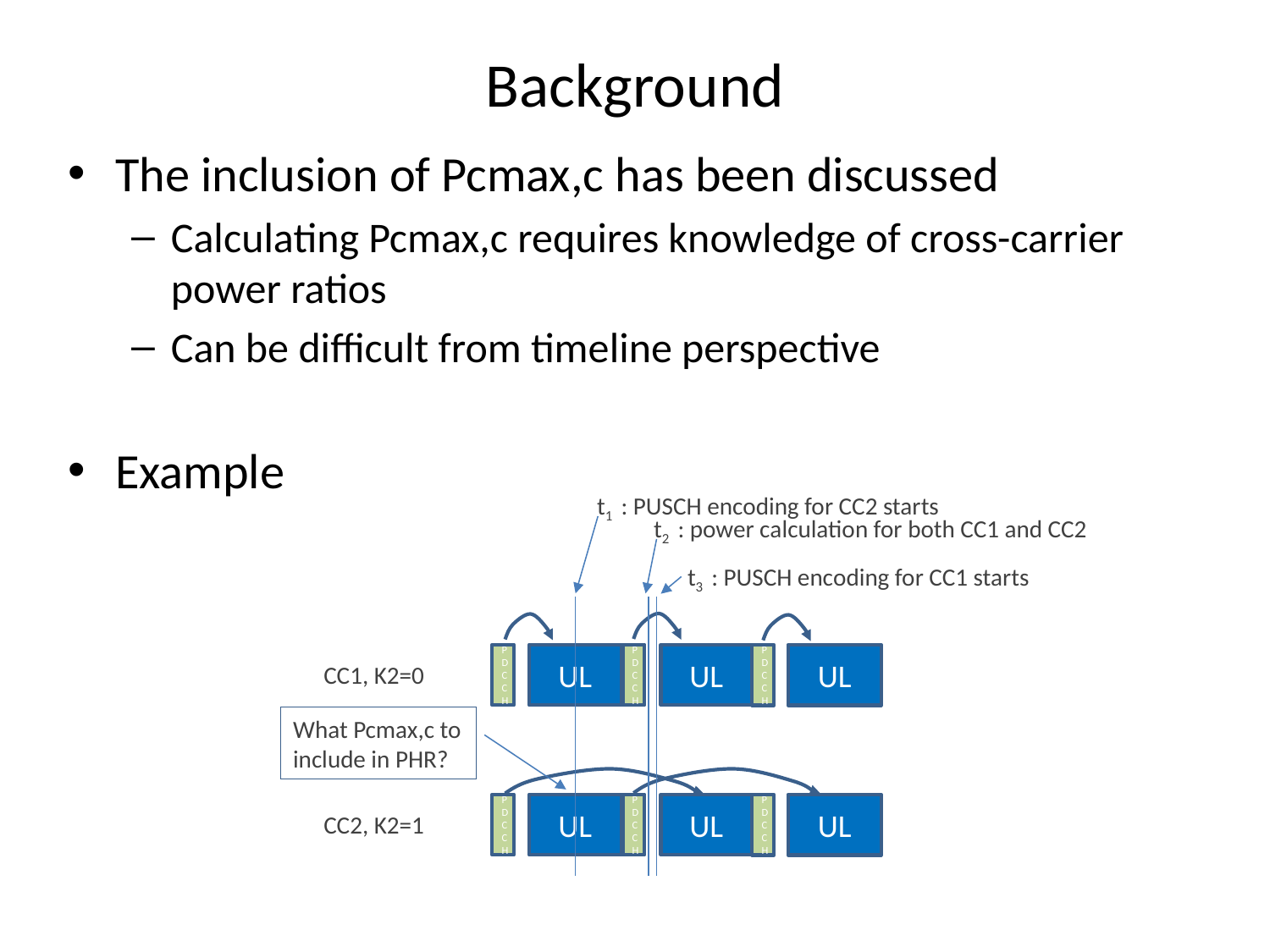

# Background
The inclusion of Pcmax,c has been discussed
Calculating Pcmax,c requires knowledge of cross-carrier power ratios
Can be difficult from timeline perspective

Example

t1  : PUSCH encoding for CC2 starts
t2  : power calculation for both CC1 and CC2
t3  : PUSCH encoding for CC1 starts

PDCCH
UL
PDCCH
UL
PDCCH
UL
CC1, K2=0
What Pcmax,c to include in PHR?

PDCCH
UL
PDCCH
UL
PDCCH
UL
CC2, K2=1